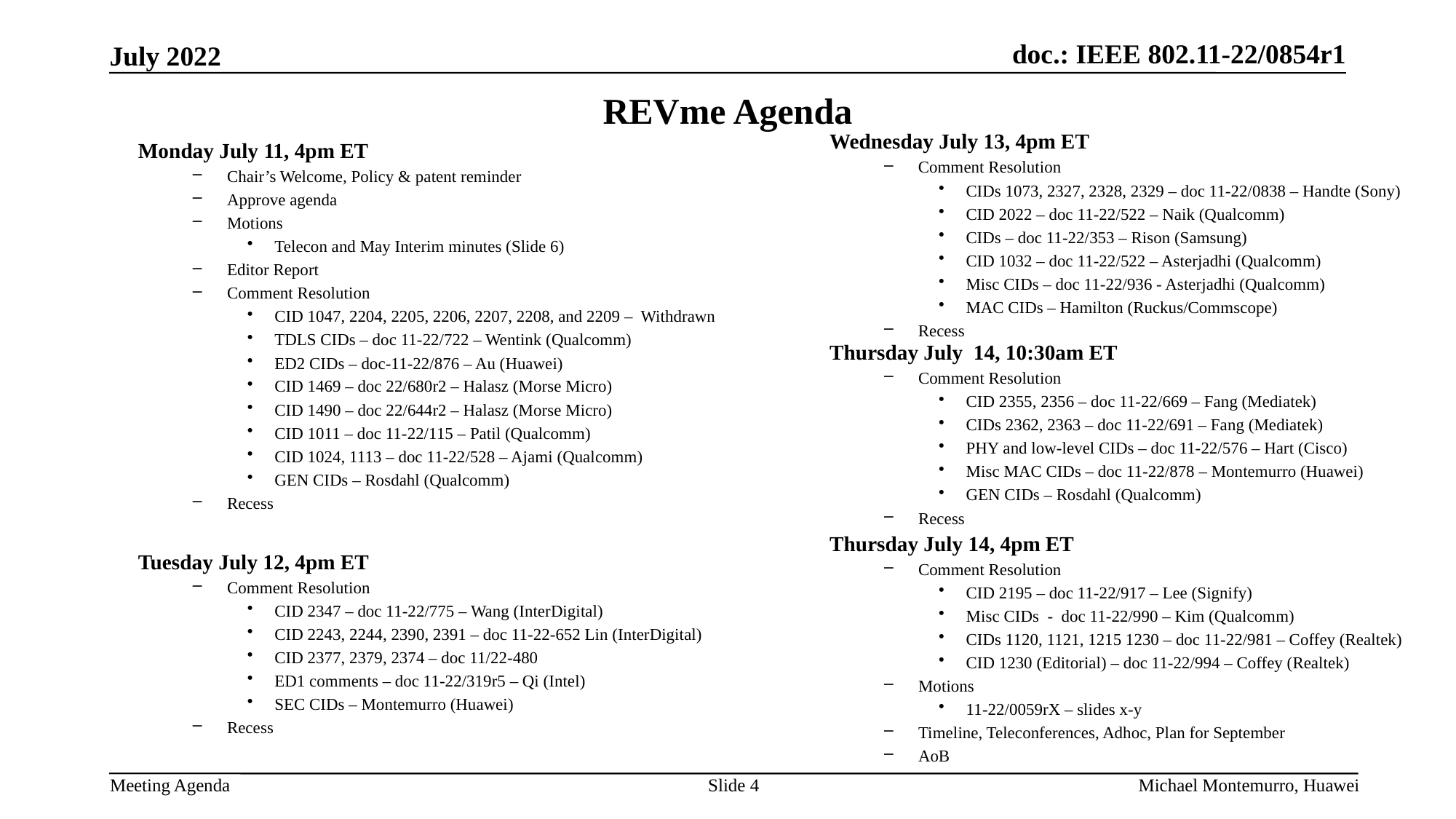

# REVme Agenda
Wednesday July 13, 4pm ET
Comment Resolution
CIDs 1073, 2327, 2328, 2329 – doc 11-22/0838 – Handte (Sony)
CID 2022 – doc 11-22/522 – Naik (Qualcomm)
CIDs – doc 11-22/353 – Rison (Samsung)
CID 1032 – doc 11-22/522 – Asterjadhi (Qualcomm)
Misc CIDs – doc 11-22/936 - Asterjadhi (Qualcomm)
MAC CIDs – Hamilton (Ruckus/Commscope)
Recess
Monday July 11, 4pm ET
Chair’s Welcome, Policy & patent reminder
Approve agenda
Motions
Telecon and May Interim minutes (Slide 6)
Editor Report
Comment Resolution
CID 1047, 2204, 2205, 2206, 2207, 2208, and 2209 –  Withdrawn
TDLS CIDs – doc 11-22/722 – Wentink (Qualcomm)
ED2 CIDs – doc-11-22/876 – Au (Huawei)
CID 1469 – doc 22/680r2 – Halasz (Morse Micro)
CID 1490 – doc 22/644r2 – Halasz (Morse Micro)
CID 1011 – doc 11-22/115 – Patil (Qualcomm)
CID 1024, 1113 – doc 11-22/528 – Ajami (Qualcomm)
GEN CIDs – Rosdahl (Qualcomm)
Recess

Thursday July  14, 10:30am ET
Comment Resolution
CID 2355, 2356 – doc 11-22/669 – Fang (Mediatek)
CIDs 2362, 2363 – doc 11-22/691 – Fang (Mediatek)
PHY and low-level CIDs – doc 11-22/576 – Hart (Cisco)
Misc MAC CIDs – doc 11-22/878 – Montemurro (Huawei)
GEN CIDs – Rosdahl (Qualcomm)
Recess
Thursday July 14, 4pm ET
Comment Resolution
CID 2195 – doc 11-22/917 – Lee (Signify)
Misc CIDs  -  doc 11-22/990 – Kim (Qualcomm)
CIDs 1120, 1121, 1215 1230 – doc 11-22/981 – Coffey (Realtek)
CID 1230 (Editorial) – doc 11-22/994 – Coffey (Realtek)
Motions
11-22/0059rX – slides x-y
Timeline, Teleconferences, Adhoc, Plan for September
AoB
Tuesday July 12, 4pm ET
Comment Resolution
CID 2347 – doc 11-22/775 – Wang (InterDigital)
CID 2243, 2244, 2390, 2391 – doc 11-22-652 Lin (InterDigital)
CID 2377, 2379, 2374 – doc 11/22-480
ED1 comments – doc 11-22/319r5 – Qi (Intel)
SEC CIDs – Montemurro (Huawei)
Recess
Slide 4
Michael Montemurro, Huawei